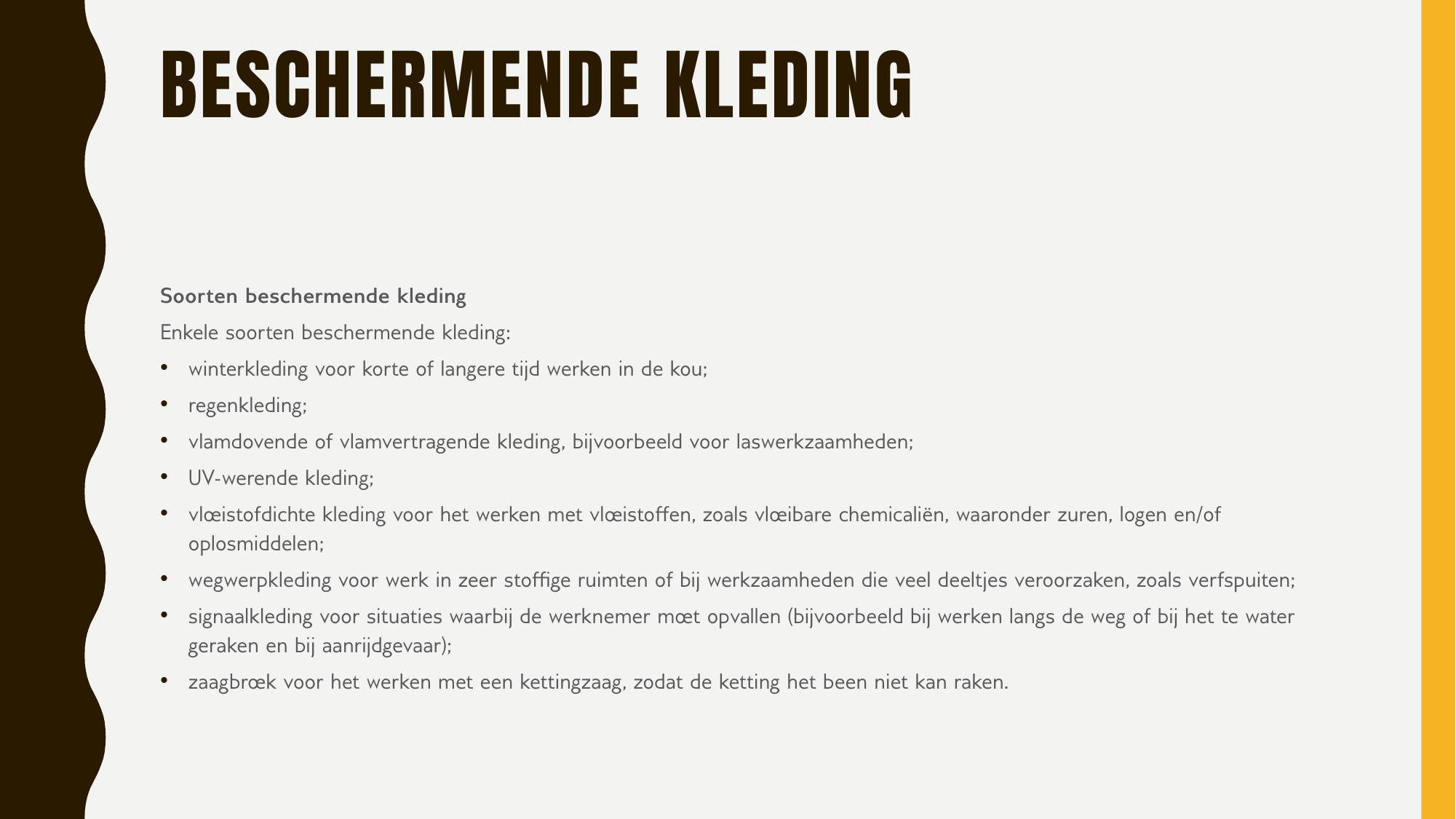

# Beschermende kleding
Soorten beschermende kleding
Enkele soorten beschermende kleding:
winterkleding voor korte of langere tijd werken in de kou;
regenkleding;
vlamdovende of vlamvertragende kleding, bijvoorbeeld voor laswerkzaamheden;
UV-werende kleding;
vloeistofdichte kleding voor het werken met vloeistoffen, zoals vloeibare chemicaliën, waaronder zuren, logen en/of oplosmiddelen;
wegwerpkleding voor werk in zeer stoffige ruimten of bij werkzaamheden die veel deeltjes veroorzaken, zoals verfspuiten;
signaalkleding voor situaties waarbij de werknemer moet opvallen (bijvoorbeeld bij werken langs de weg of bij het te water geraken en bij aanrijdgevaar);
zaagbroek voor het werken met een kettingzaag, zodat de ketting het been niet kan raken.